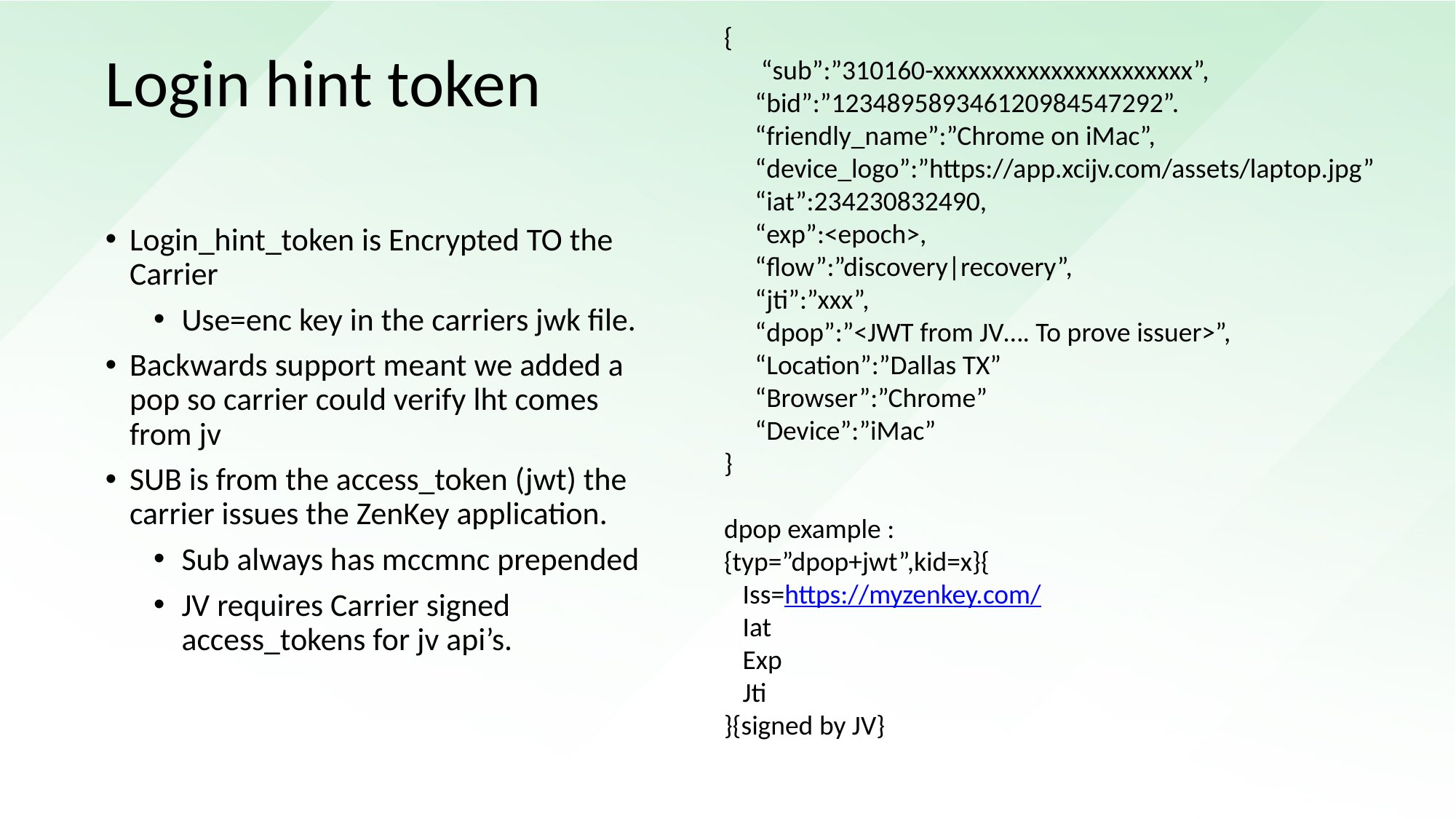

{
      “sub”:”310160-xxxxxxxxxxxxxxxxxxxxxx”,
     “bid”:”123489589346120984547292”.
     “friendly_name”:”Chrome on iMac”,
     “device_logo”:”https://app.xcijv.com/assets/laptop.jpg”
     “iat”:234230832490,
     “exp”:<epoch>,
     “flow”:”discovery|recovery”,
     “jti”:”xxx”,
     “dpop”:”<JWT from JV…. To prove issuer>”,
     “Location”:”Dallas TX”
     “Browser”:”Chrome”
     “Device”:”iMac”
}

dpop example :
{typ=”dpop+jwt”,kid=x}{
   Iss=https://myzenkey.com/
   Iat
   Exp
   Jti
}{signed by JV}

# Login hint token
Login_hint_token is Encrypted TO the Carrier
Use=enc key in the carriers jwk file.
Backwards support meant we added a pop so carrier could verify lht comes from jv
SUB is from the access_token (jwt) the carrier issues the ZenKey application.
Sub always has mccmnc prepended
JV requires Carrier signed access_tokens for jv api’s.